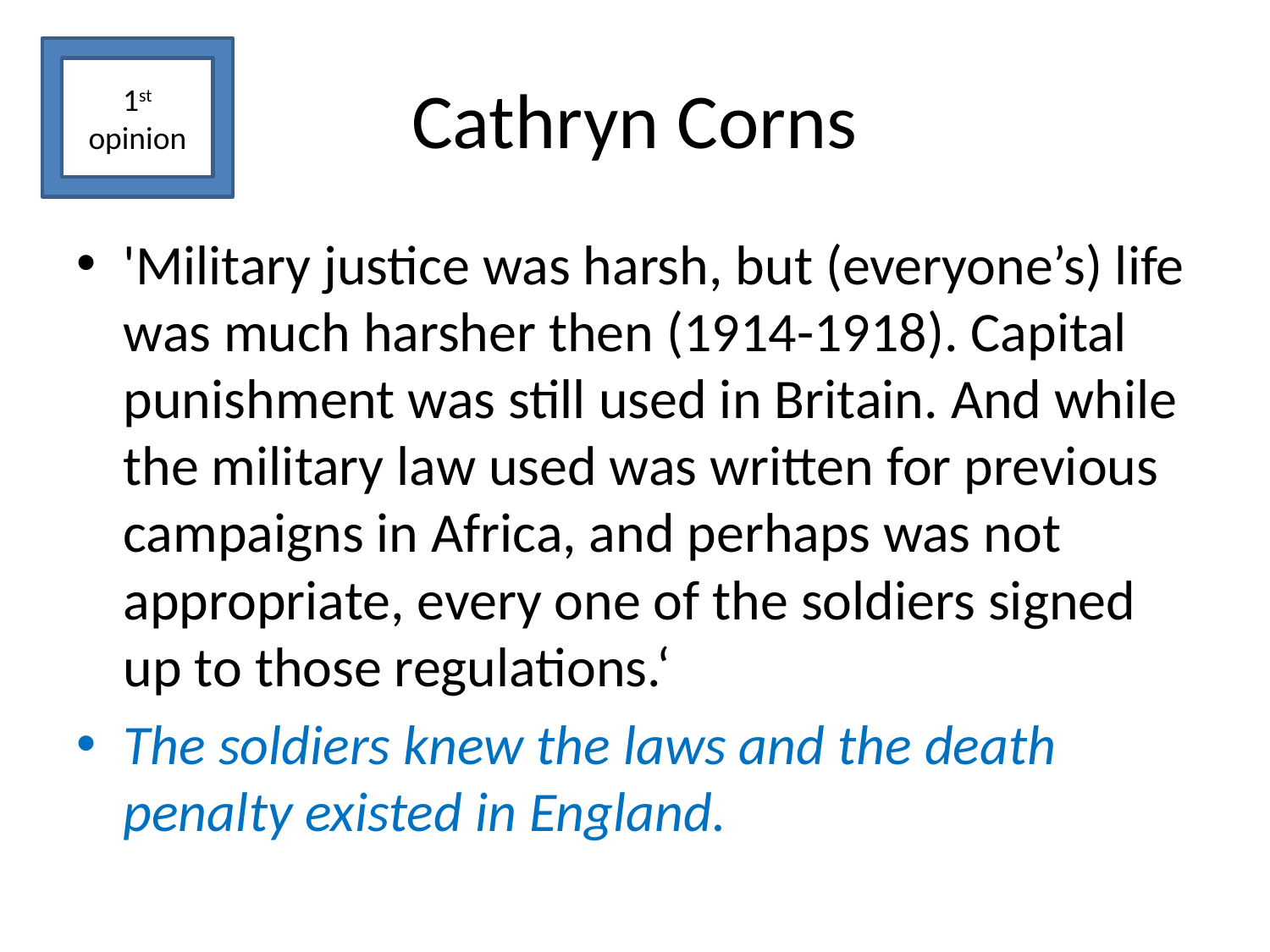

1st opinion
# Cathryn Corns
'Military justice was harsh, but (everyone’s) life was much harsher then (1914-1918). Capital punishment was still used in Britain. And while the military law used was written for previous campaigns in Africa, and perhaps was not appropriate, every one of the soldiers signed up to those regulations.‘
The soldiers knew the laws and the death penalty existed in England.